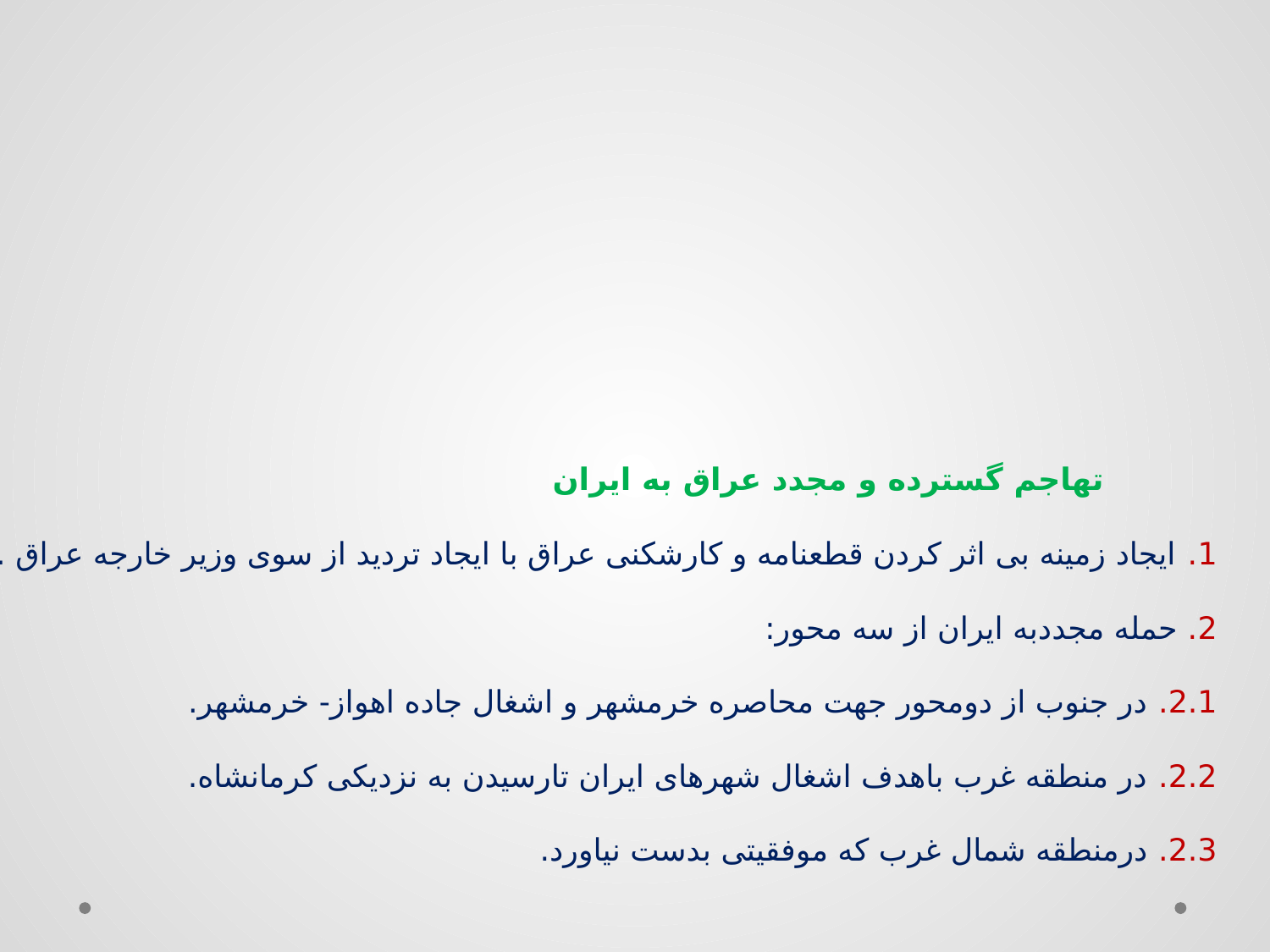

# تهاجم گسترده و مجدد عراق به ایران 1. ایجاد زمینه بی اثر کردن قطعنامه و کارشکنی عراق با ایجاد تردید از سوی وزیر خارجه عراق . 2. حمله مجددبه ایران از سه محور: 2.1. در جنوب از دومحور جهت محاصره خرمشهر و اشغال جاده اهواز- خرمشهر. 2.2. در منطقه غرب باهدف اشغال شهرهای ایران تارسیدن به نزدیکی کرمانشاه. 2.3. درمنطقه شمال غرب که موفقیتی بدست نیاورد.